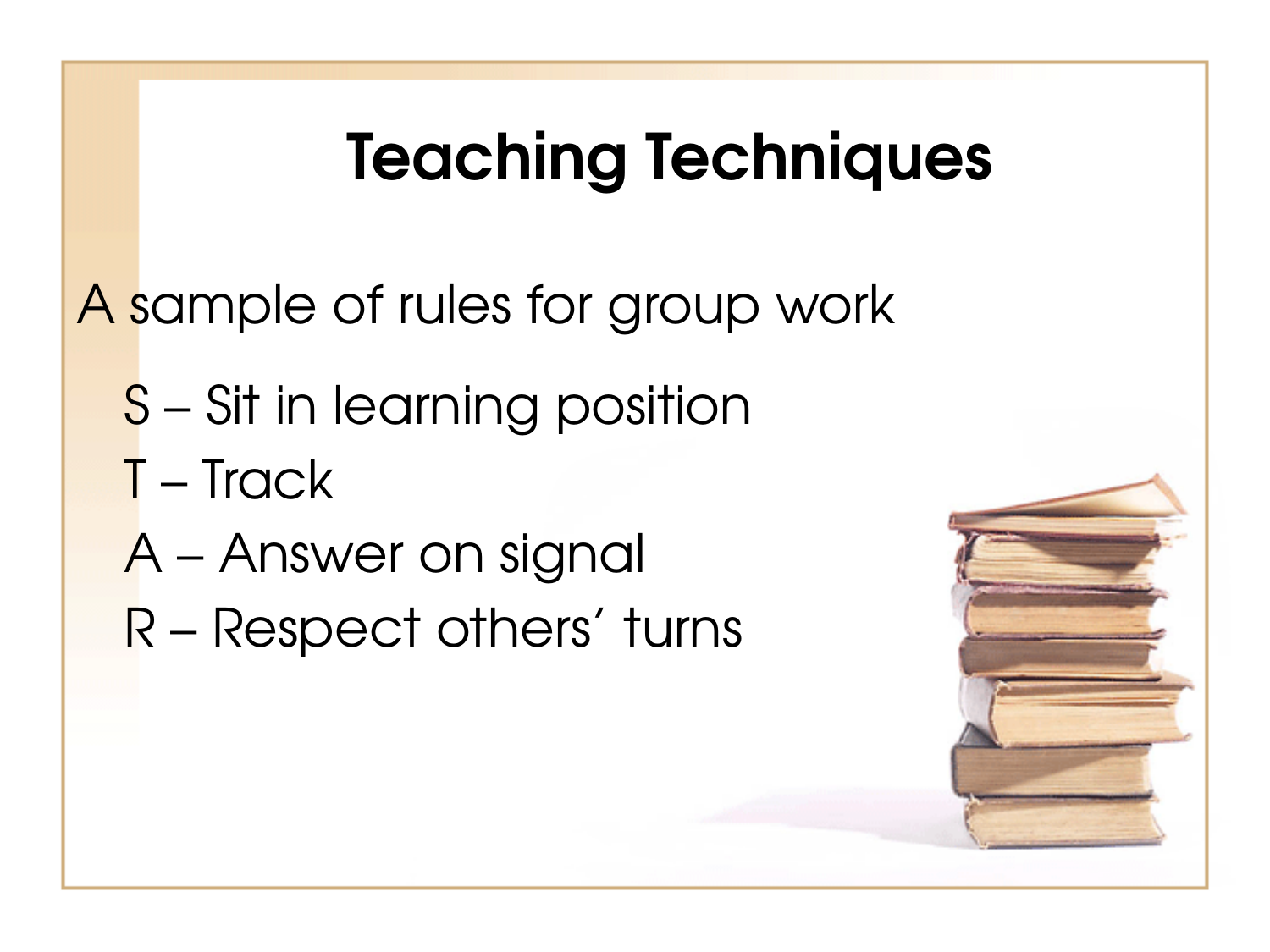

# Teaching Techniques

A sample of rules for group work

	S – Sit in learning position
	T – Track
	A – Answer on signal
	R – Respect others’ turns